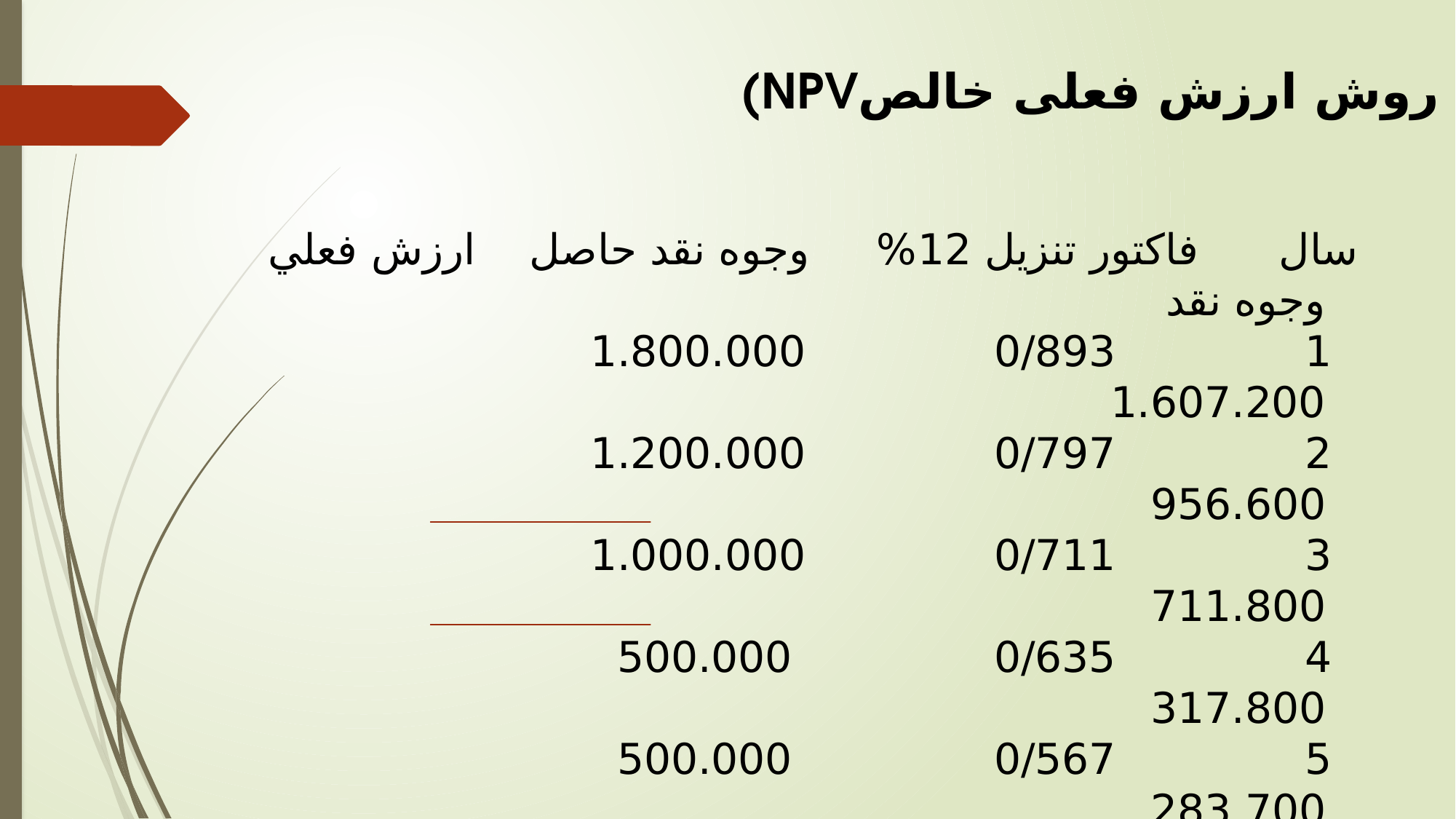

(NPVروش ارزش فعلی خالص (
سال      فاكتور تنزيل 12%     وجوه نقد حاصل    ارزش فعلي وجوه نقد
  1              0/893              1.800.000              1.607.200
  2              0/797              1.200.000               956.600
  3              0/711              1.000.000               711.800
  4              0/635               500.000                 317.800
  5              0/567               500.000                 283.700
  ارزش فعلي وجوه نقد                                        3.877.100
  مخارج پروژه                                                    (3.352.200)
  ارزش فعلی خالص                                              524900